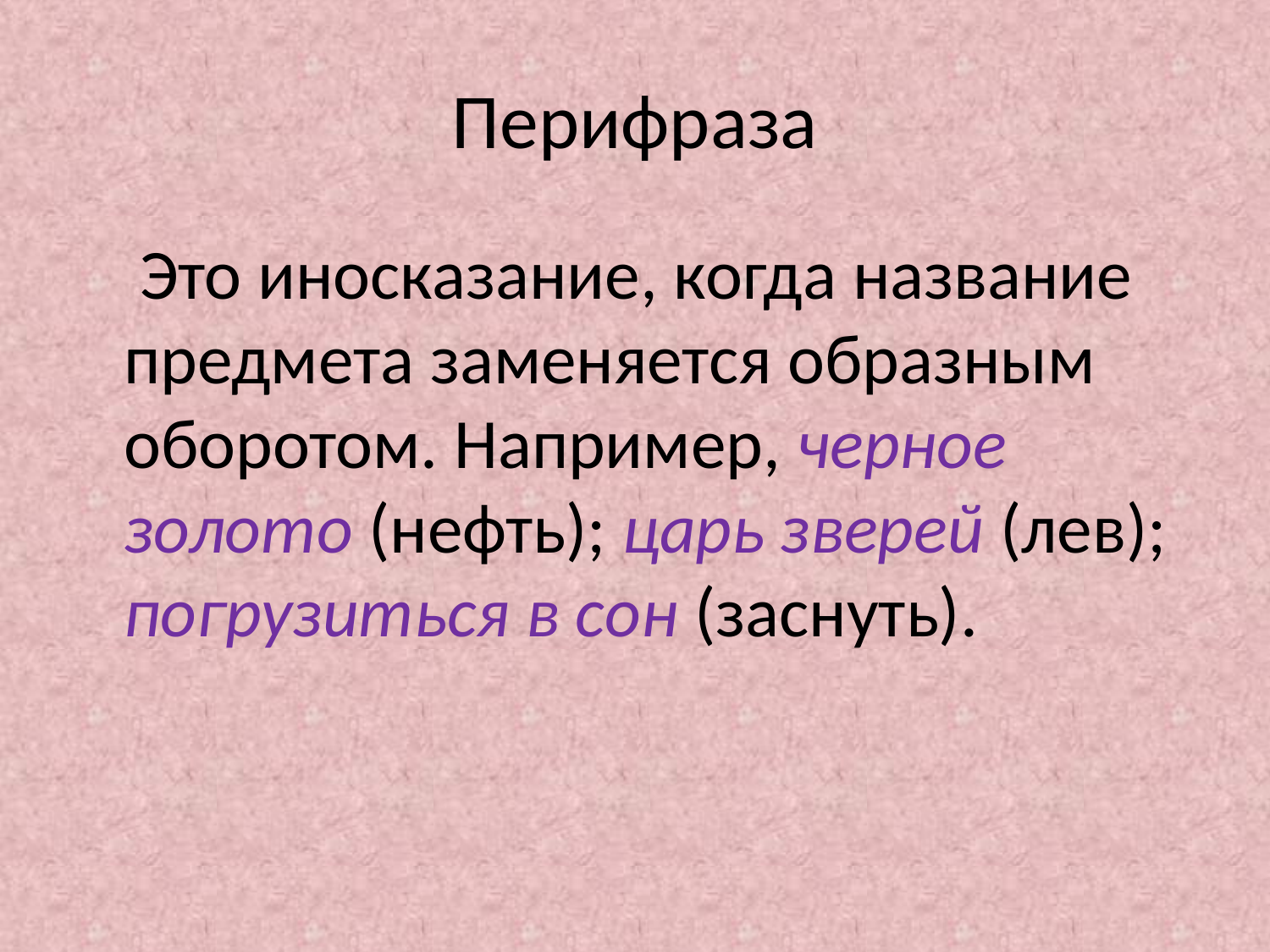

# Перифраза
    Это иносказание, когда название предмета заменяется образным оборотом. Например, черное золото (нефть); царь зверей (лев); погрузиться в сон (заснуть).